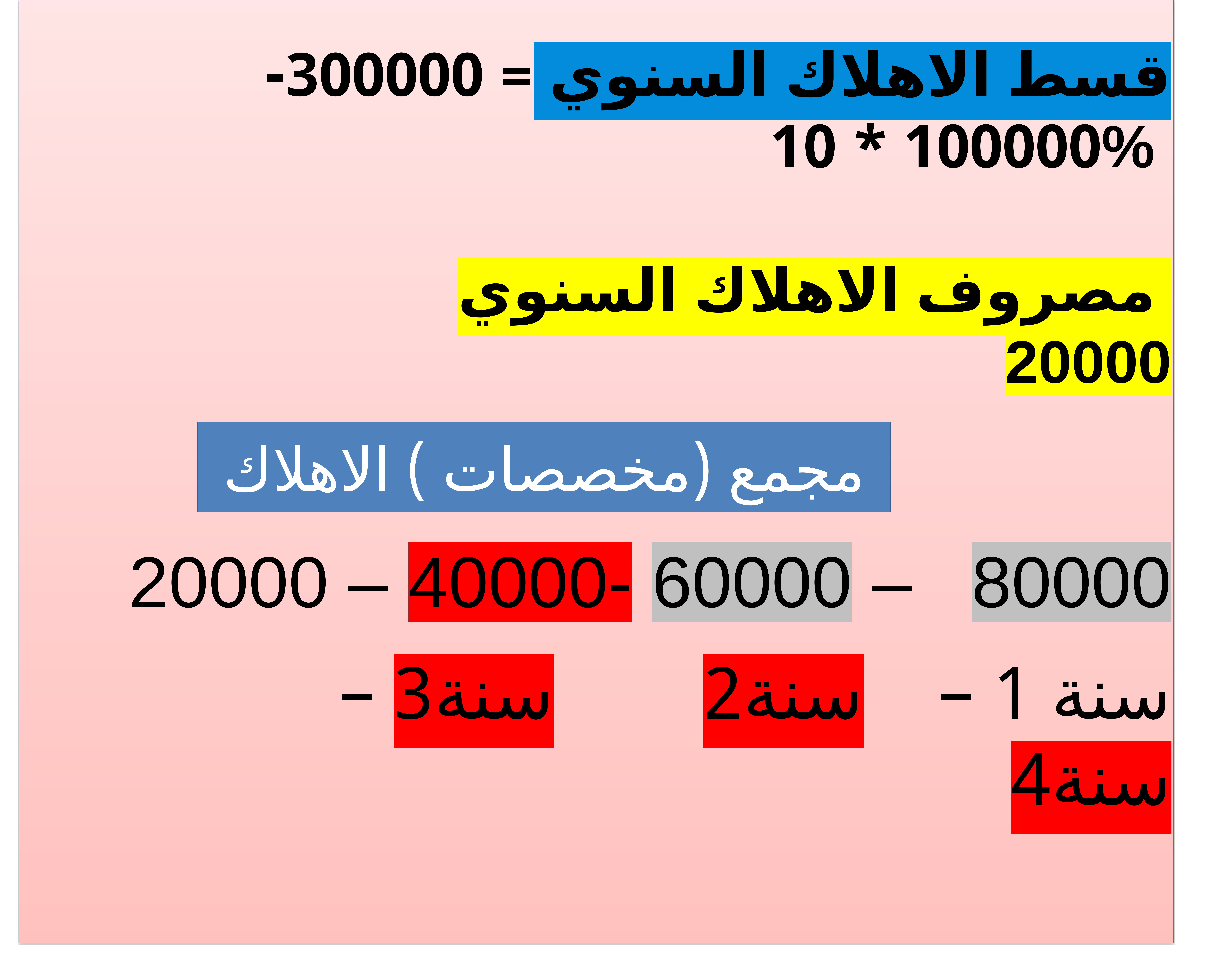

قسط الاهلاك السنوي = 300000-100000 * 10%

مصروف الاهلاك السنوي
20000
مجمع (مخصصات ) الاهلاك
   20000 – 40000- 60000 –   80000
   سنة 1 –    سنة2        سنة3 –        سنة4